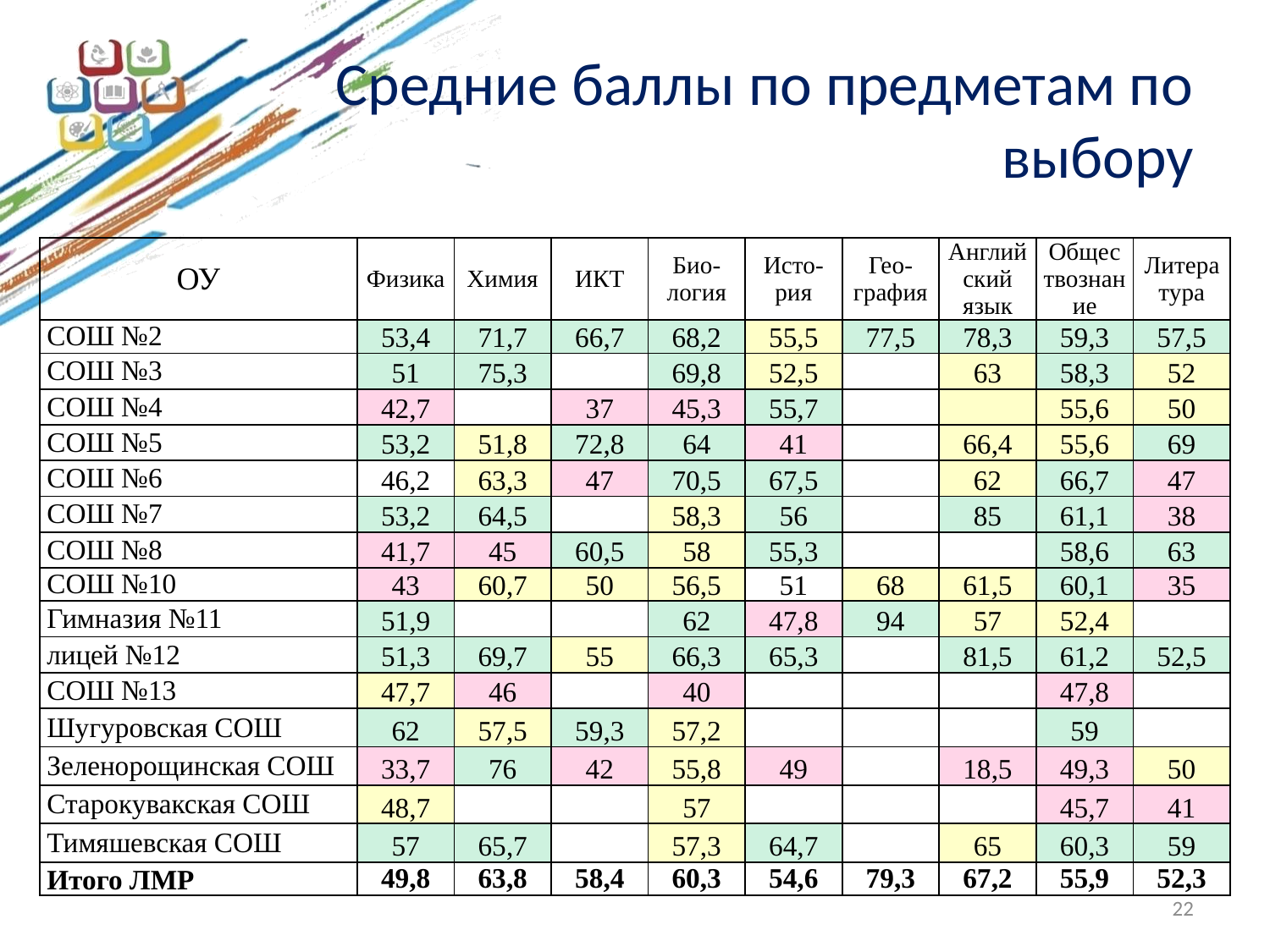

# Средние баллы по предметам по выбору
| ОУ | Физика | Химия | ИКТ | Био-логия | Исто-рия | Гео-графия | Английский язык | Обществознание | Литература |
| --- | --- | --- | --- | --- | --- | --- | --- | --- | --- |
| СОШ №2 | 53,4 | 71,7 | 66,7 | 68,2 | 55,5 | 77,5 | 78,3 | 59,3 | 57,5 |
| СОШ №3 | 51 | 75,3 |  | 69,8 | 52,5 |  | 63 | 58,3 | 52 |
| СОШ №4 | 42,7 |  | 37 | 45,3 | 55,7 |  |  | 55,6 | 50 |
| СОШ №5 | 53,2 | 51,8 | 72,8 | 64 | 41 |  | 66,4 | 55,6 | 69 |
| СОШ №6 | 46,2 | 63,3 | 47 | 70,5 | 67,5 |  | 62 | 66,7 | 47 |
| СОШ №7 | 53,2 | 64,5 |  | 58,3 | 56 |  | 85 | 61,1 | 38 |
| СОШ №8 | 41,7 | 45 | 60,5 | 58 | 55,3 |  |  | 58,6 | 63 |
| СОШ №10 | 43 | 60,7 | 50 | 56,5 | 51 | 68 | 61,5 | 60,1 | 35 |
| Гимназия №11 | 51,9 |  |  | 62 | 47,8 | 94 | 57 | 52,4 |  |
| лицей №12 | 51,3 | 69,7 | 55 | 66,3 | 65,3 |  | 81,5 | 61,2 | 52,5 |
| СОШ №13 | 47,7 | 46 |  | 40 |  |  |  | 47,8 |  |
| Шугуровская СОШ | 62 | 57,5 | 59,3 | 57,2 |  |  |  | 59 |  |
| Зеленорощинская СОШ | 33,7 | 76 | 42 | 55,8 | 49 |  | 18,5 | 49,3 | 50 |
| Старокувакская СОШ | 48,7 |  |  | 57 |  |  |  | 45,7 | 41 |
| Тимяшевская СОШ | 57 | 65,7 |  | 57,3 | 64,7 |  | 65 | 60,3 | 59 |
| Итого ЛМР | 49,8 | 63,8 | 58,4 | 60,3 | 54,6 | 79,3 | 67,2 | 55,9 | 52,3 |
22